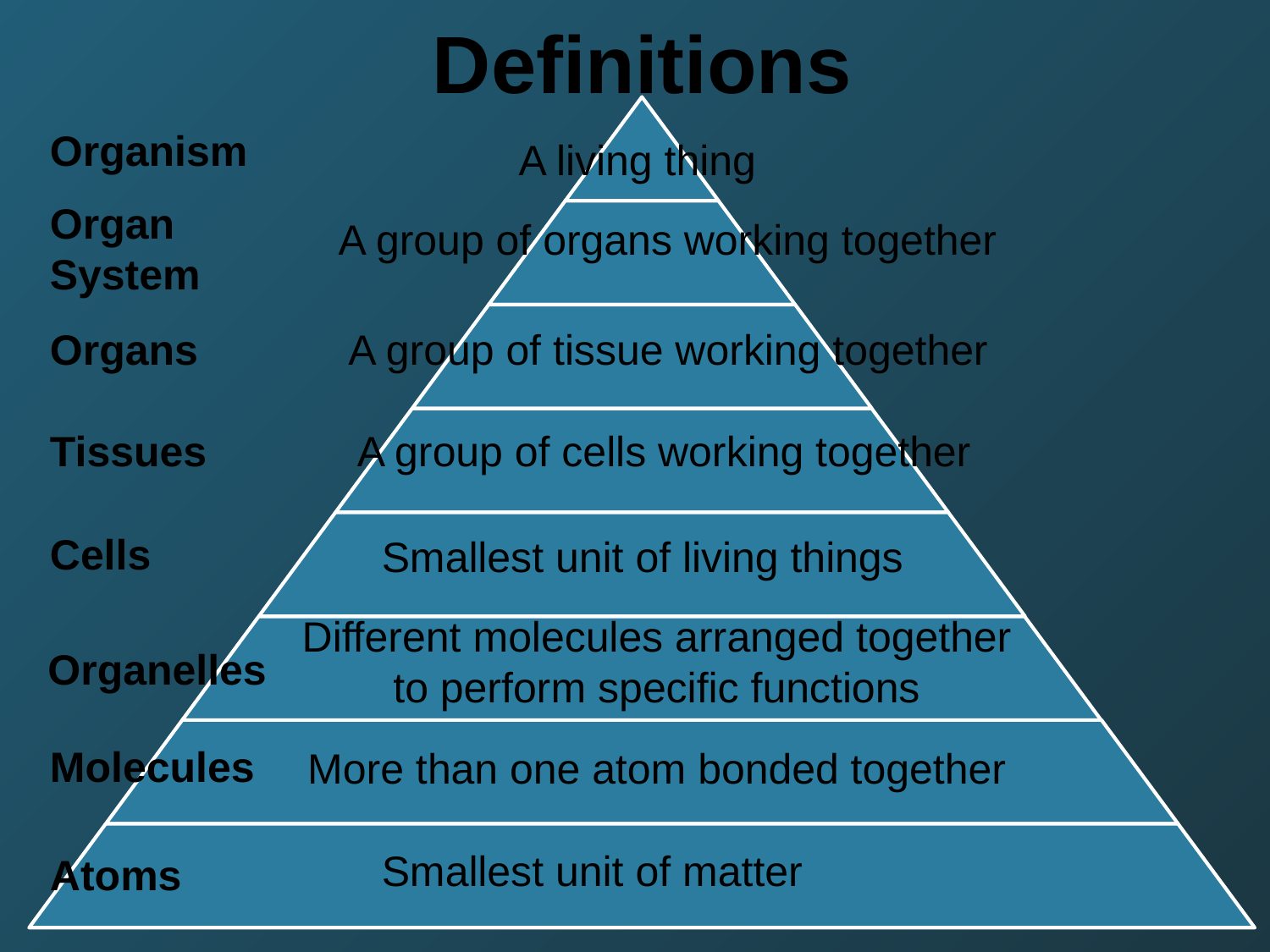

# Definitions

Organism
A living thing
Organ
System
A group of organs working together
Organs
A group of tissue working together
Tissues
A group of cells working together
Cells
Smallest unit of living things
Different molecules arranged together to perform specific functions
Organelles
Molecules
More than one atom bonded together
Smallest unit of matter
Atoms